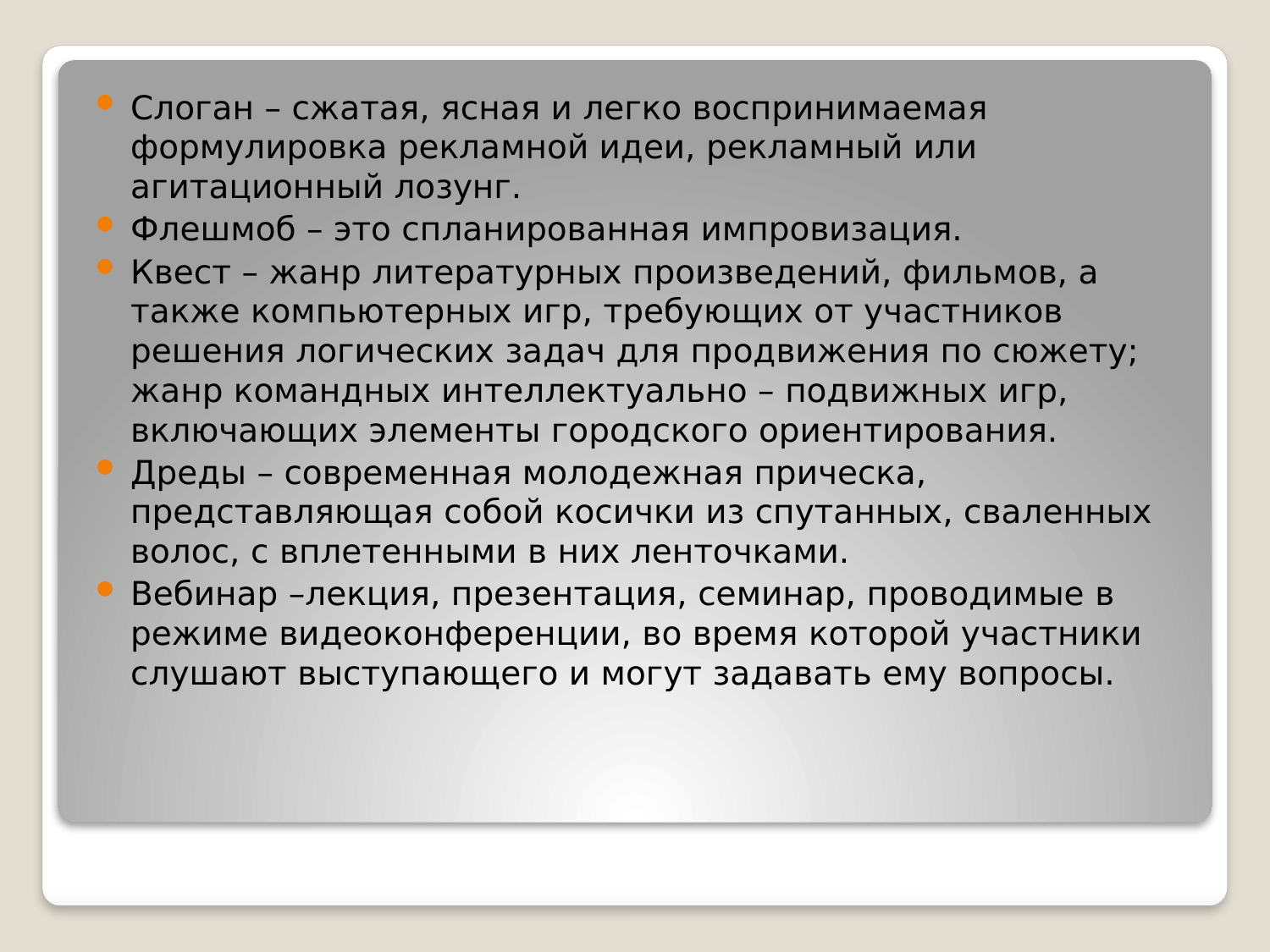

Слоган – сжатая, ясная и легко воспринимаемая формулировка рекламной идеи, рекламный или агитационный лозунг.
Флешмоб – это спланированная импровизация.
Квест – жанр литературных произведений, фильмов, а также компьютерных игр, требующих от участников решения логических задач для продвижения по сюжету; жанр командных интеллектуально – подвижных игр, включающих элементы городского ориентирования.
Дреды – современная молодежная прическа, представляющая собой косички из спутанных, сваленных волос, с вплетенными в них ленточками.
Вебинар –лекция, презентация, семинар, проводимые в режиме видеоконференции, во время которой участники слушают выступающего и могут задавать ему вопросы.
#